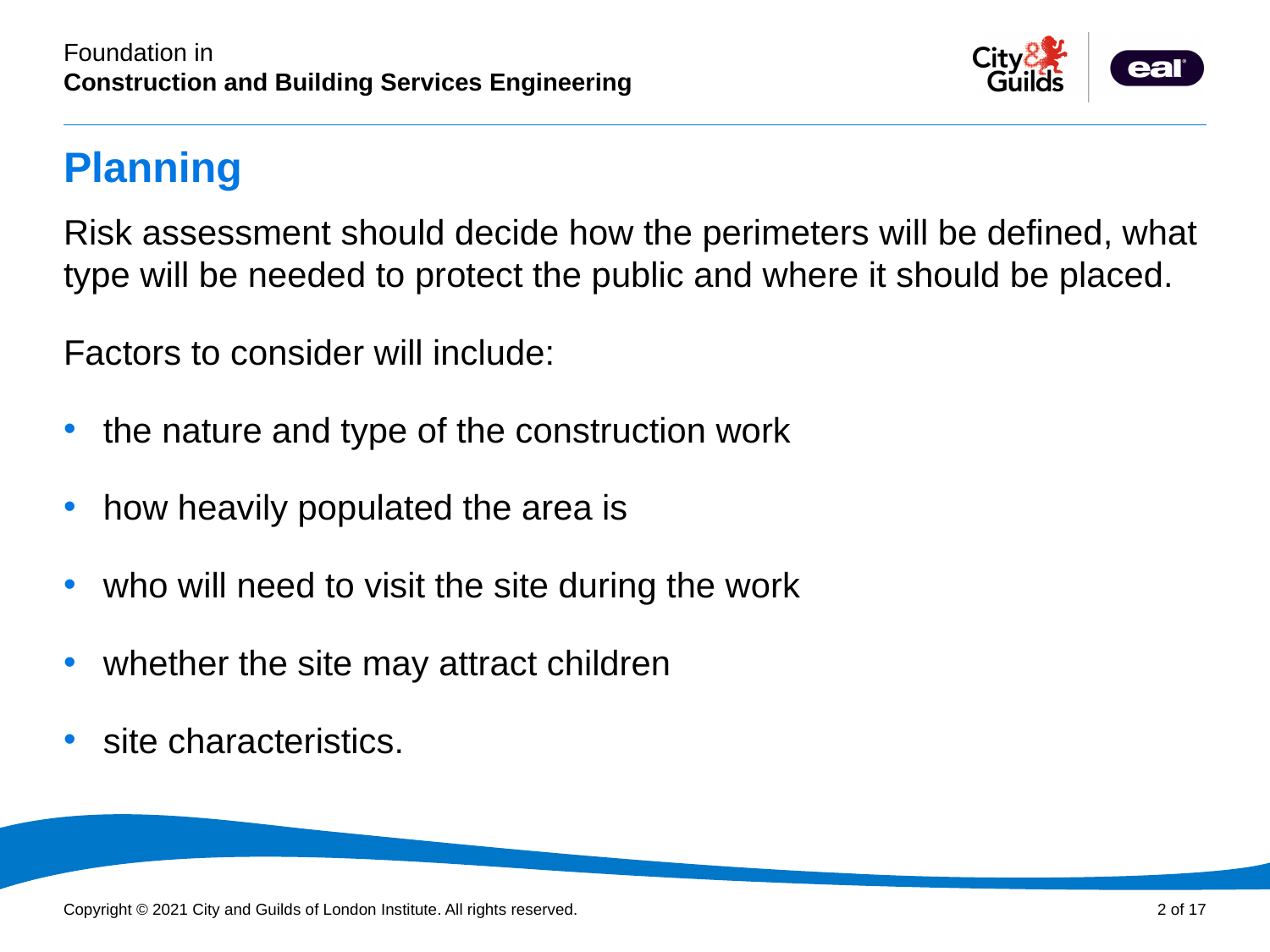

# Planning
Risk assessment should decide how the perimeters will be defined, what type will be needed to protect the public and where it should be placed.
Factors to consider will include:
the nature and type of the construction work
how heavily populated the area is
who will need to visit the site during the work
whether the site may attract children
site characteristics.